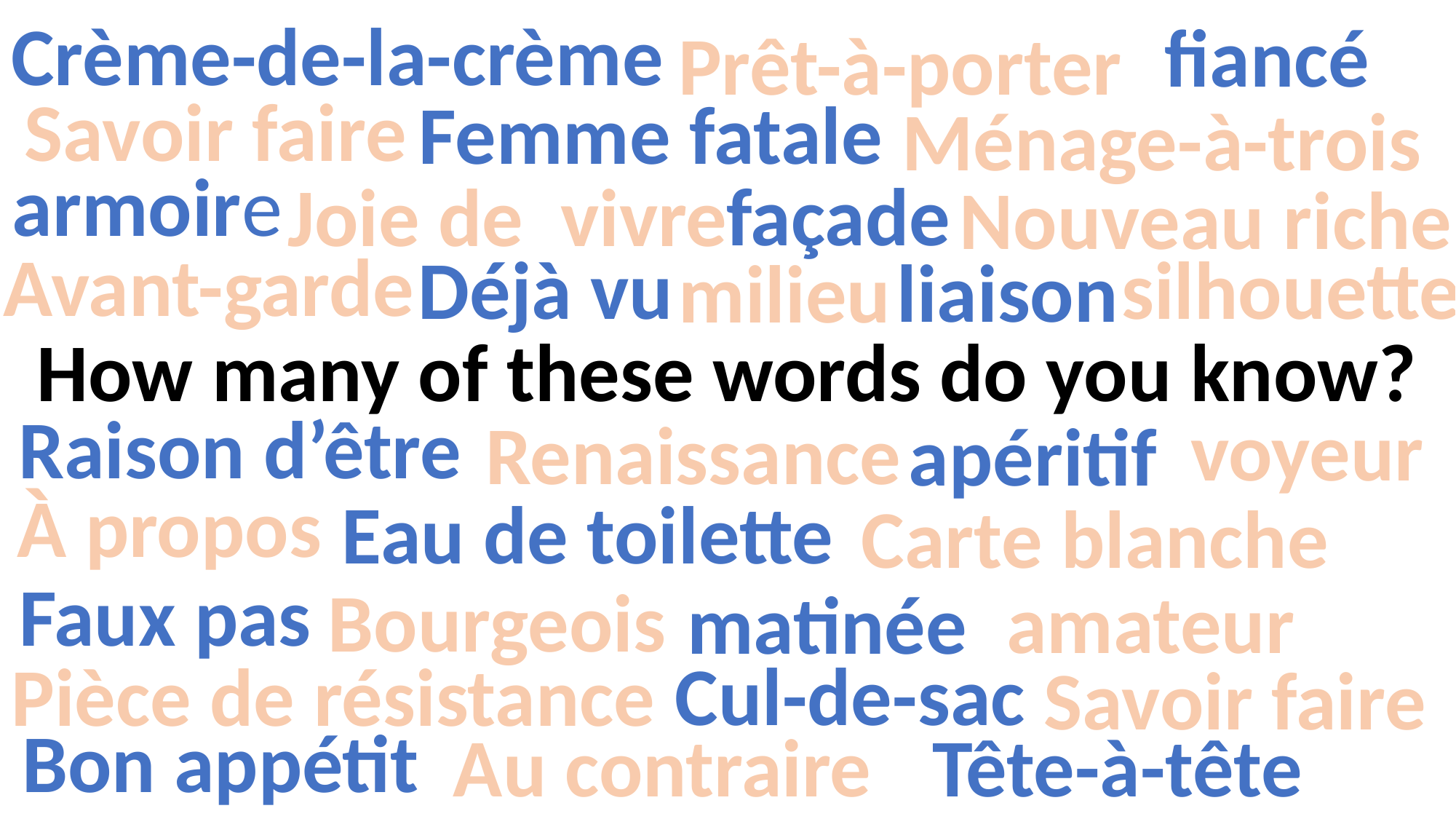

Crème-de-la-crème
fiancé
Prêt-à-porter
Savoir faire
Femme fatale
Ménage-à-trois
armoire
façade
Joie de  vivre
Nouveau riche
Avant-garde
Déjà vu
silhouette
liaison
milieu
How many of these words do you know?
Raison d’être
voyeur
Renaissance
apéritif
À propos
Eau de toilette
Carte blanche
Faux pas
Bourgeois
amateur
matinée
Cul-de-sac
Pièce de résistance
Savoir faire
Bon appétit
Au contraire
Tête-à-tête